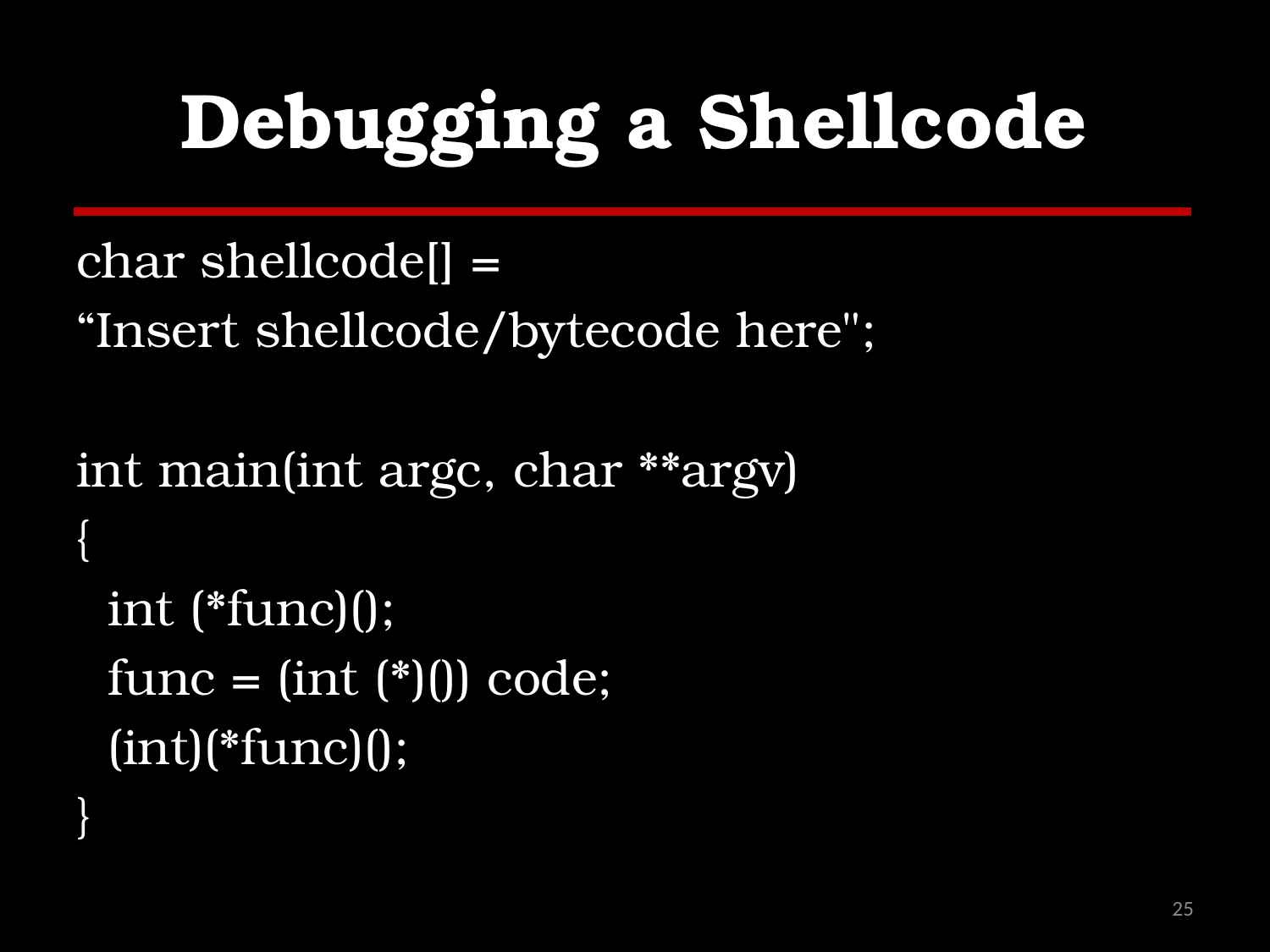

# Debugging a Shellcode
char shellcode[] =
“Insert shellcode/bytecode here";

int main(int argc, char **argv)
{
  int (*func)();
  func = (int (*)()) code;
  (int)(*func)();
}
25